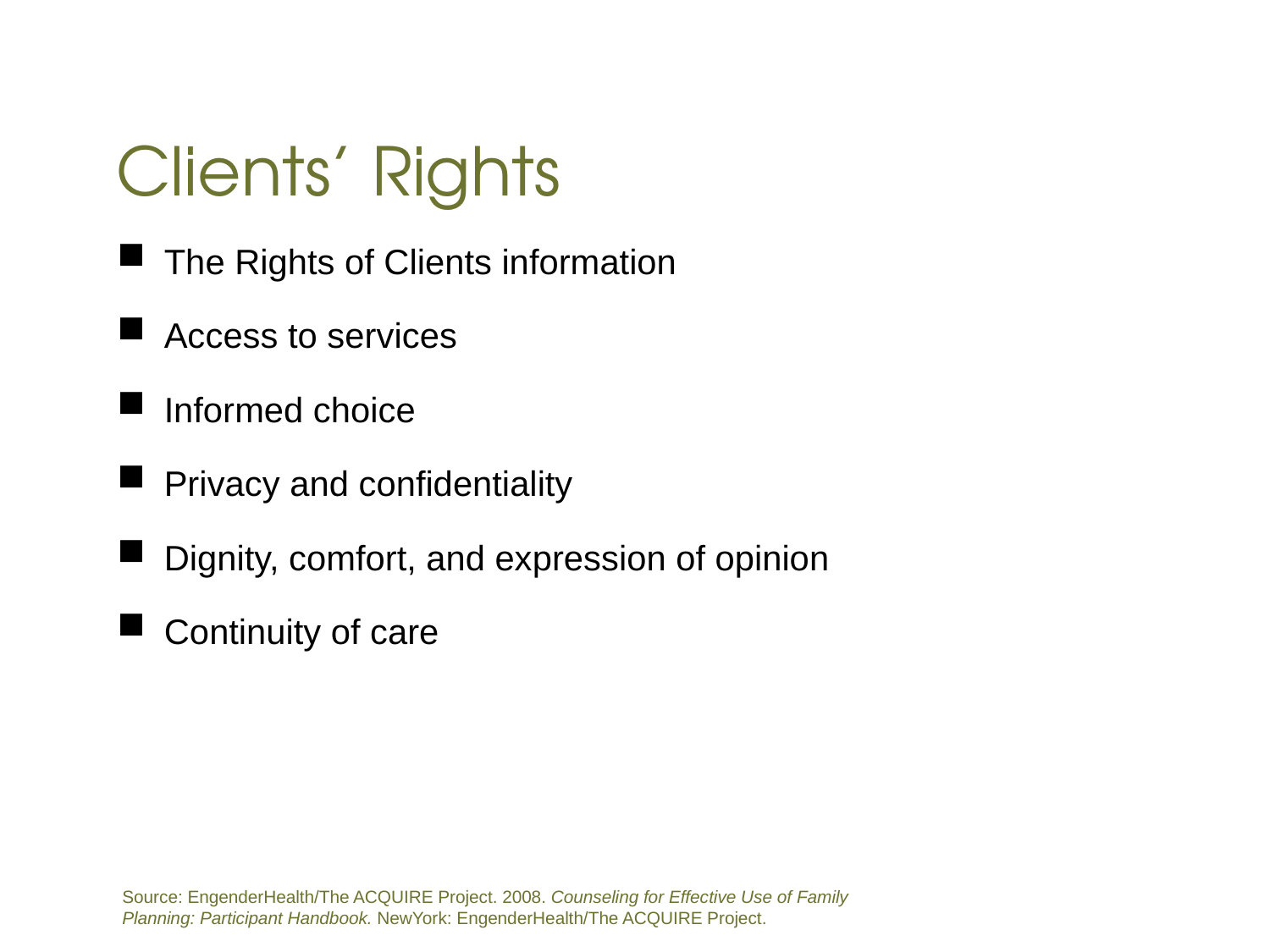

# Clients’ Rights
The Rights of Clients information
Access to services
Informed choice
Privacy and confidentiality
Dignity, comfort, and expression of opinion
Continuity of care

Source: EngenderHealth/The ACQUIRE Project. 2008. Counseling for Effective Use of Family Planning: Participant Handbook. NewYork: EngenderHealth/The ACQUIRE Project.